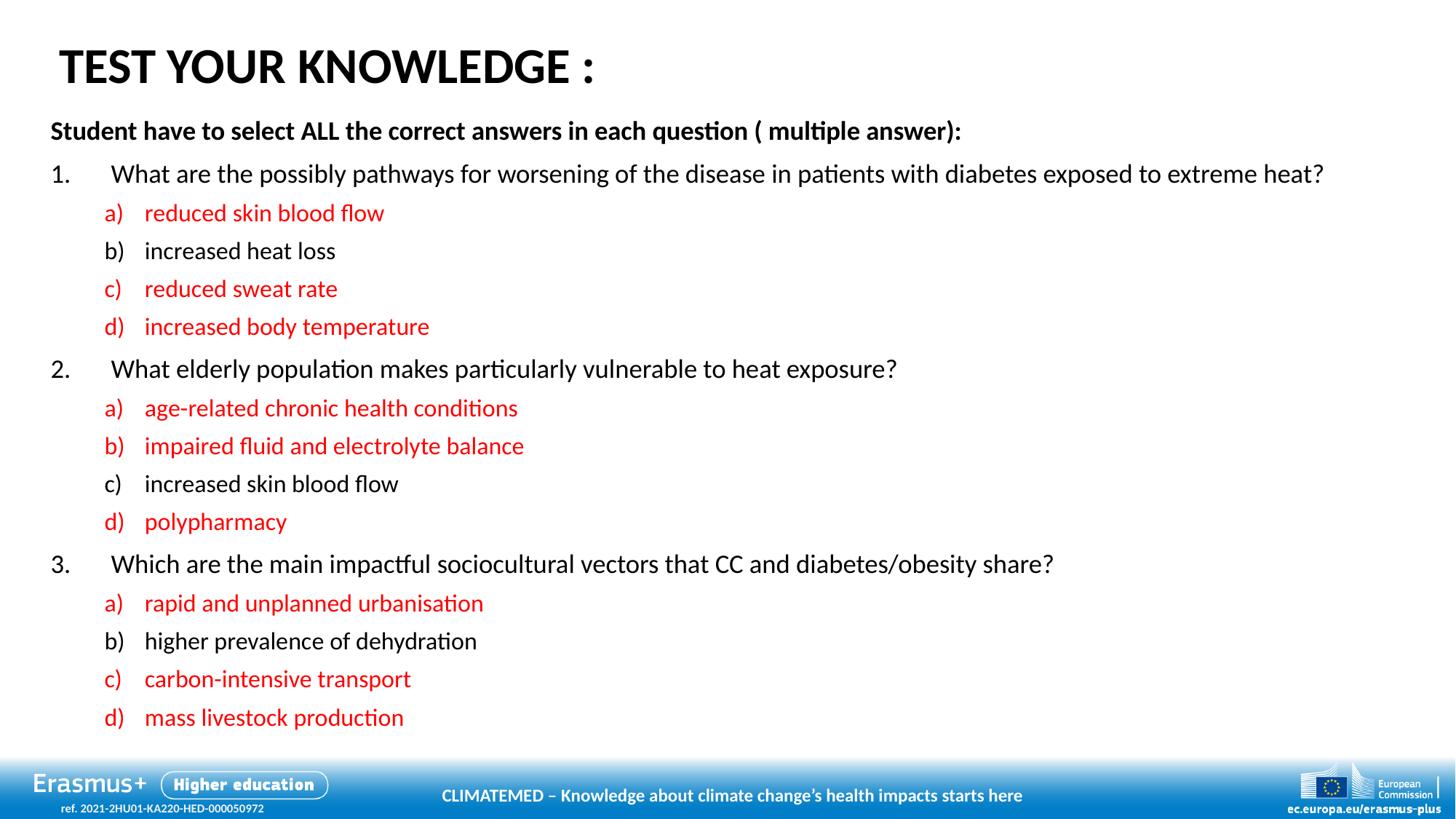

# TEST YOUR KNOWLEDGE :
Student have to select ALL the correct answers in each question ( multiple answer):
What are the possibly pathways for worsening of the disease in patients with diabetes exposed to extreme heat?
reduced skin blood flow
increased heat loss
reduced sweat rate
increased body temperature
What elderly population makes particularly vulnerable to heat exposure?
age-related chronic health conditions
impaired fluid and electrolyte balance
increased skin blood flow
polypharmacy
Which are the main impactful sociocultural vectors that CC and diabetes/obesity share?
rapid and unplanned urbanisation
higher prevalence of dehydration
carbon-intensive transport
mass livestock production